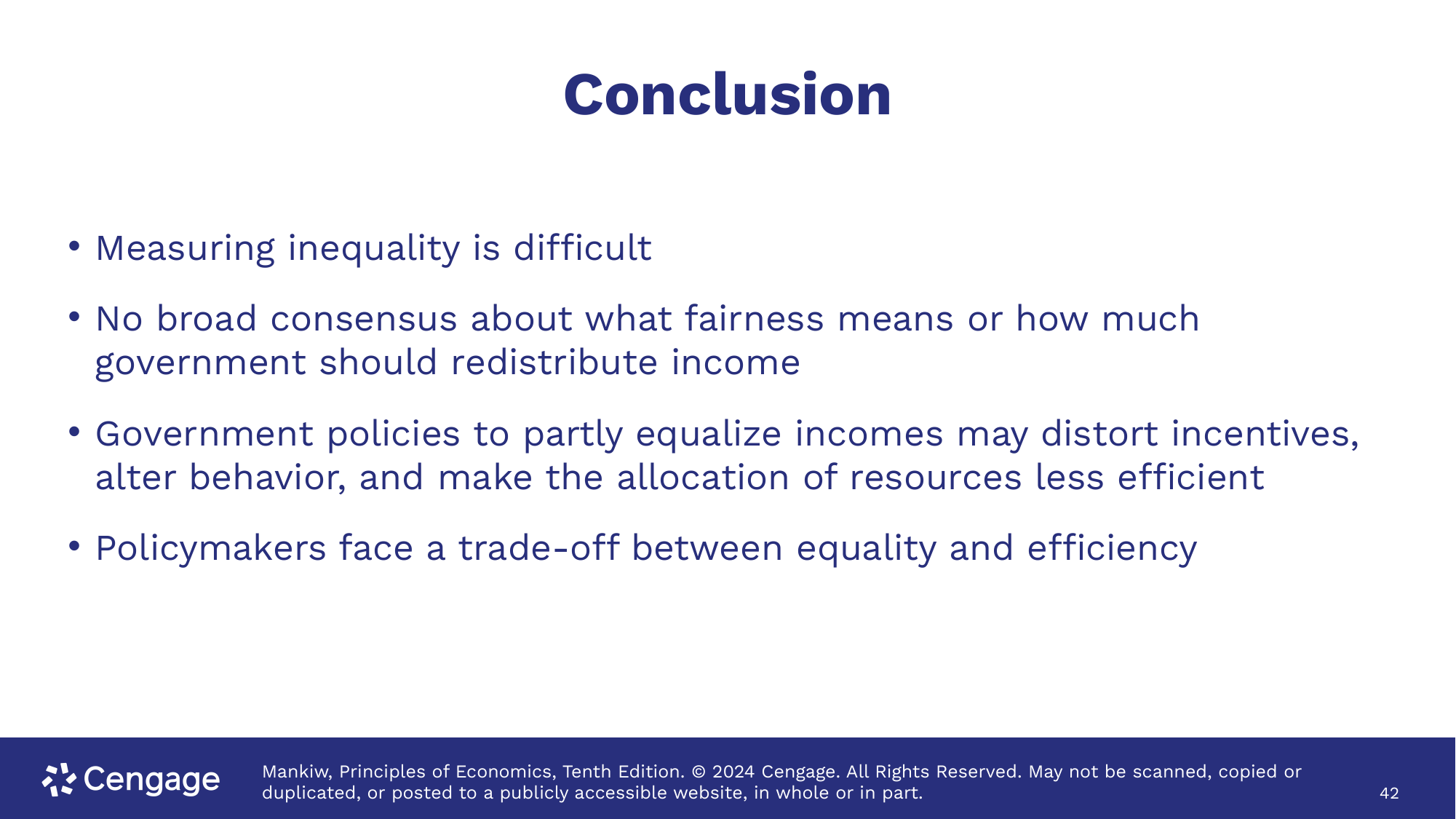

# Conclusion
Measuring inequality is difficult
No broad consensus about what fairness means or how much government should redistribute income
Government policies to partly equalize incomes may distort incentives, alter behavior, and make the allocation of resources less efficient
Policymakers face a trade-off between equality and efficiency